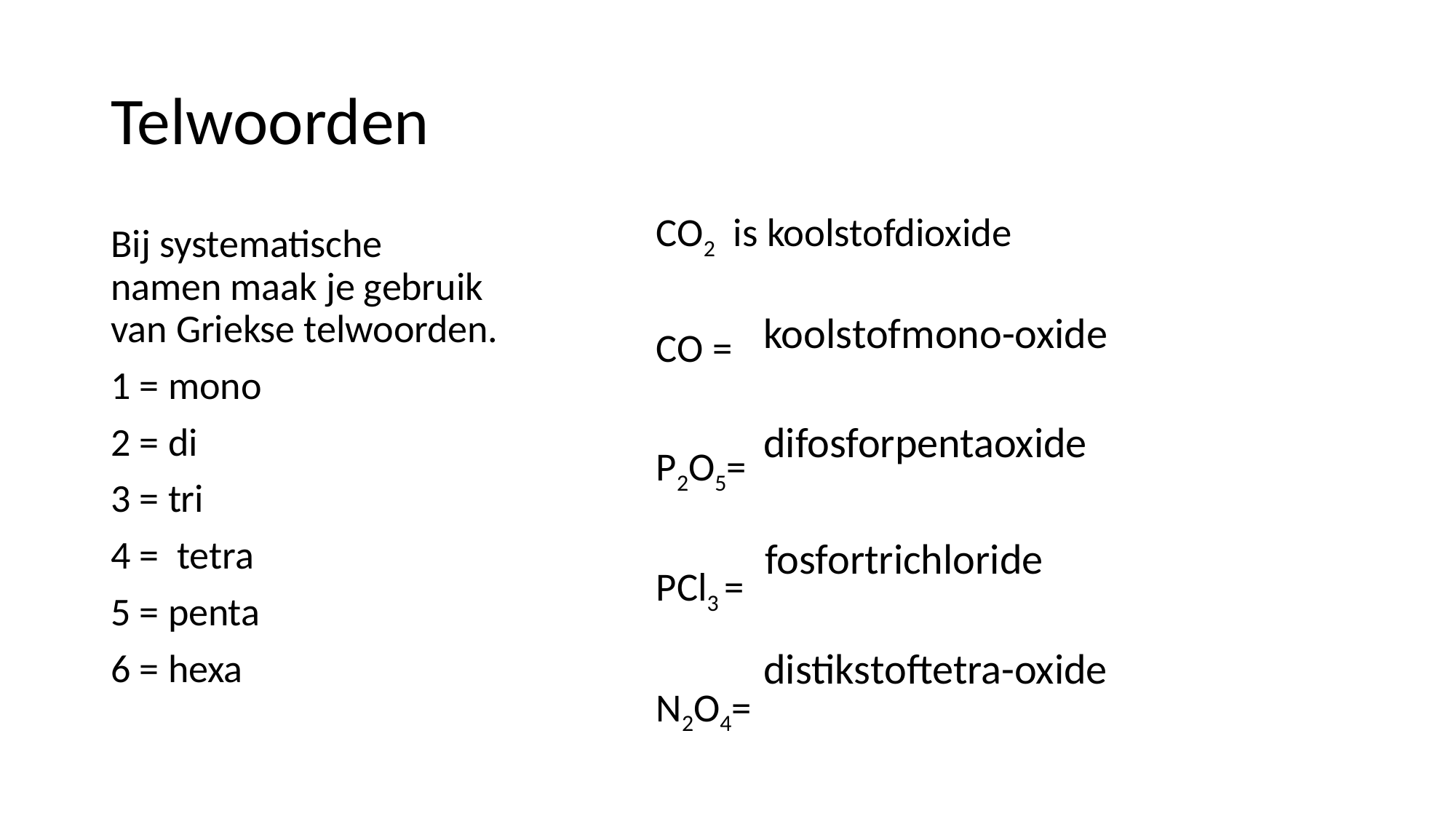

# Telwoorden
CO2  is koolstofdioxide

CO =

P2O5=

PCl3 =

N2O4=
Bij systematische namen maak je gebruik van Griekse telwoorden.
1 = mono
2 = di
3 = tri
4 =  tetra
5 = penta
6 = hexa

koolstofmono-oxide
difosforpentaoxide
fosfortrichloride
distikstoftetra-oxide